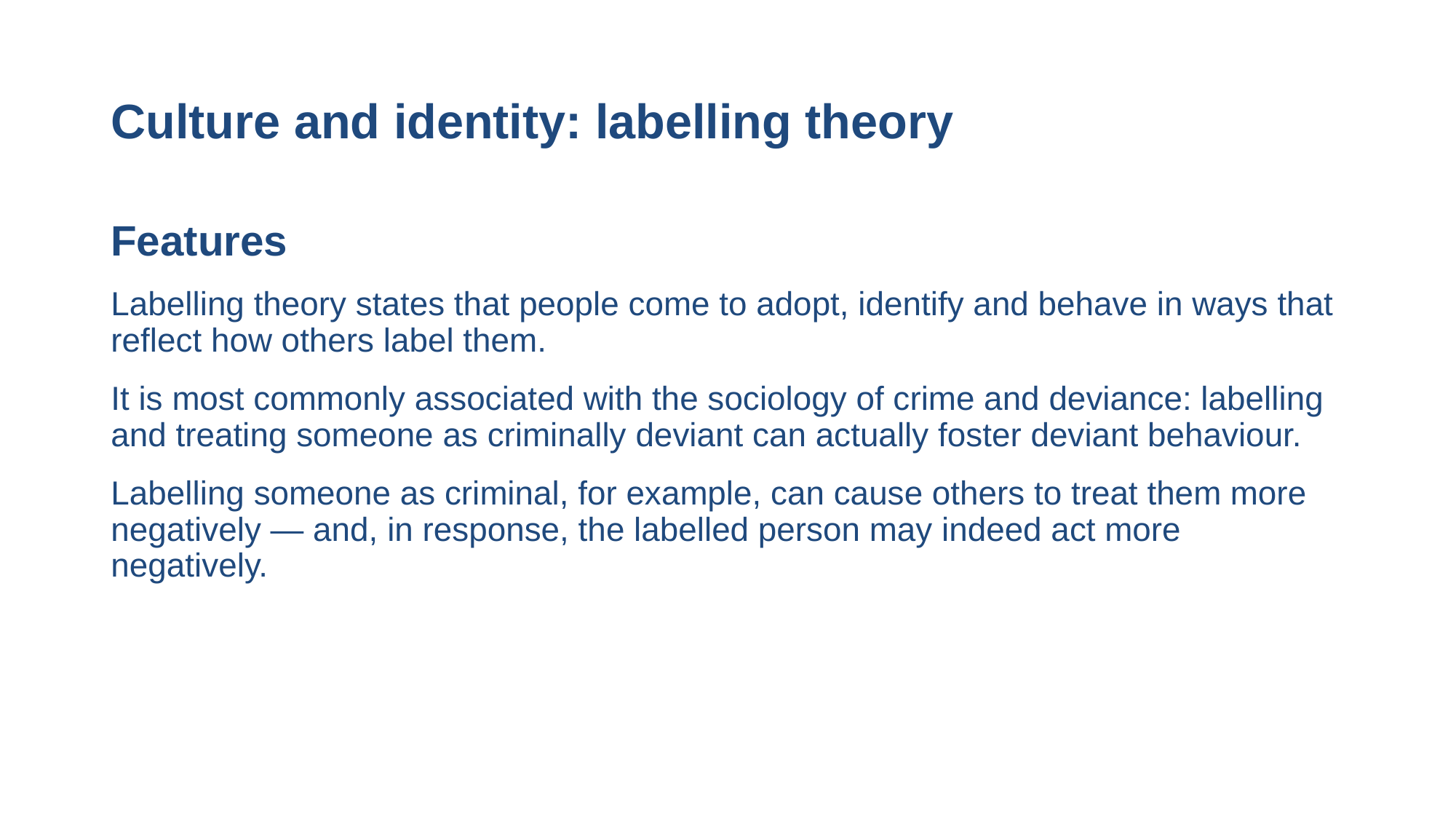

# Culture and identity: labelling theory
Features
Labelling theory states that people come to adopt, identify and behave in ways that reflect how others label them.
It is most commonly associated with the sociology of crime and deviance: labelling and treating someone as criminally deviant can actually foster deviant behaviour.
Labelling someone as criminal, for example, can cause others to treat them more negatively — and, in response, the labelled person may indeed act more negatively.